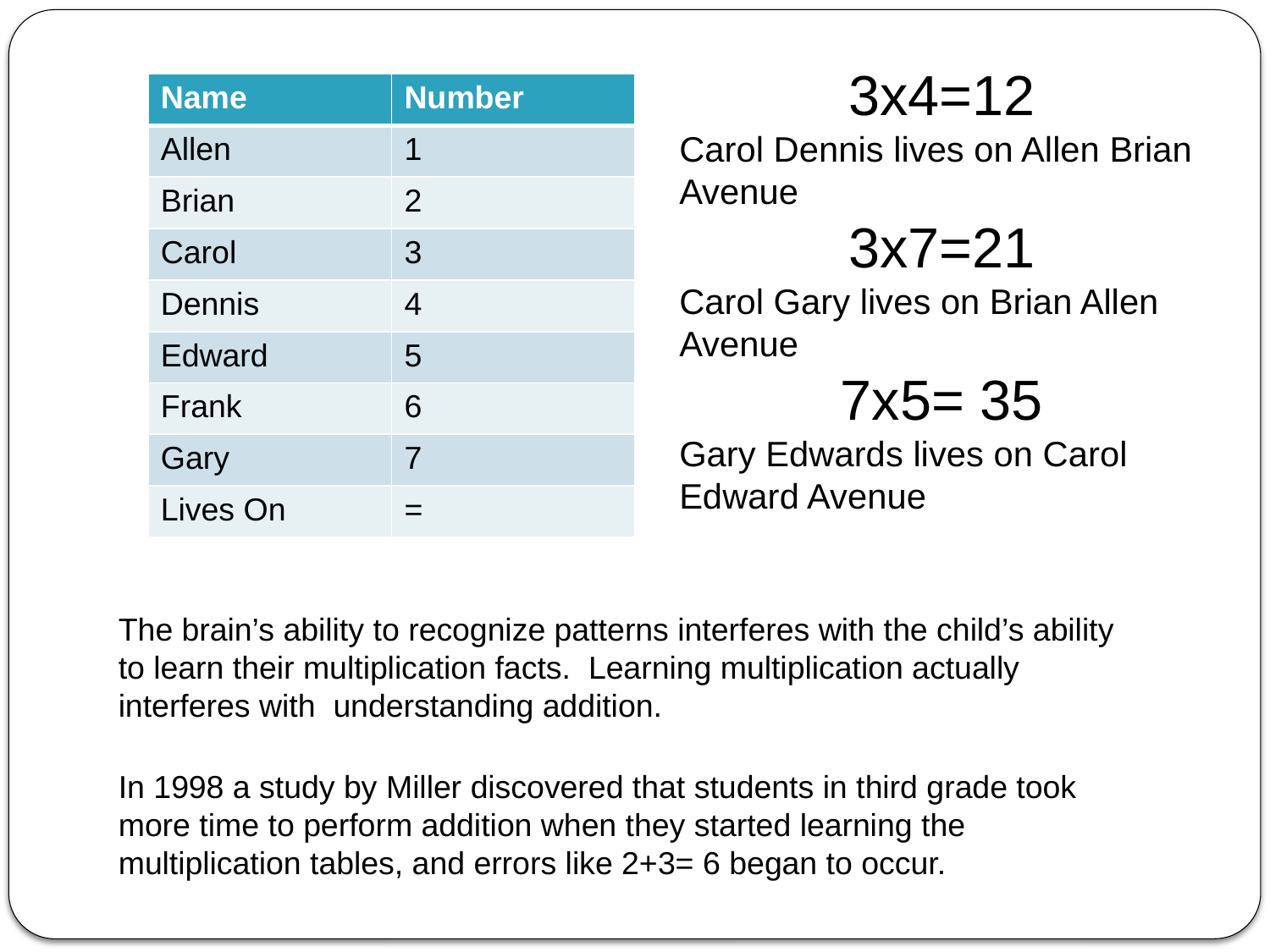

3x4=12
Carol Dennis lives on Allen Brian Avenue
3x7=21
Carol Gary lives on Brian Allen Avenue
7x5= 35
Gary Edwards lives on Carol Edward Avenue
| Name | Number |
| --- | --- |
| Allen | 1 |
| Brian | 2 |
| Carol | 3 |
| Dennis | 4 |
| Edward | 5 |
| Frank | 6 |
| Gary | 7 |
| Lives On | = |
The brain’s ability to recognize patterns interferes with the child’s ability to learn their multiplication facts.  Learning multiplication actually interferes with  understanding addition.

In 1998 a study by Miller discovered that students in third grade took more time to perform addition when they started learning the multiplication tables, and errors like 2+3= 6 began to occur.